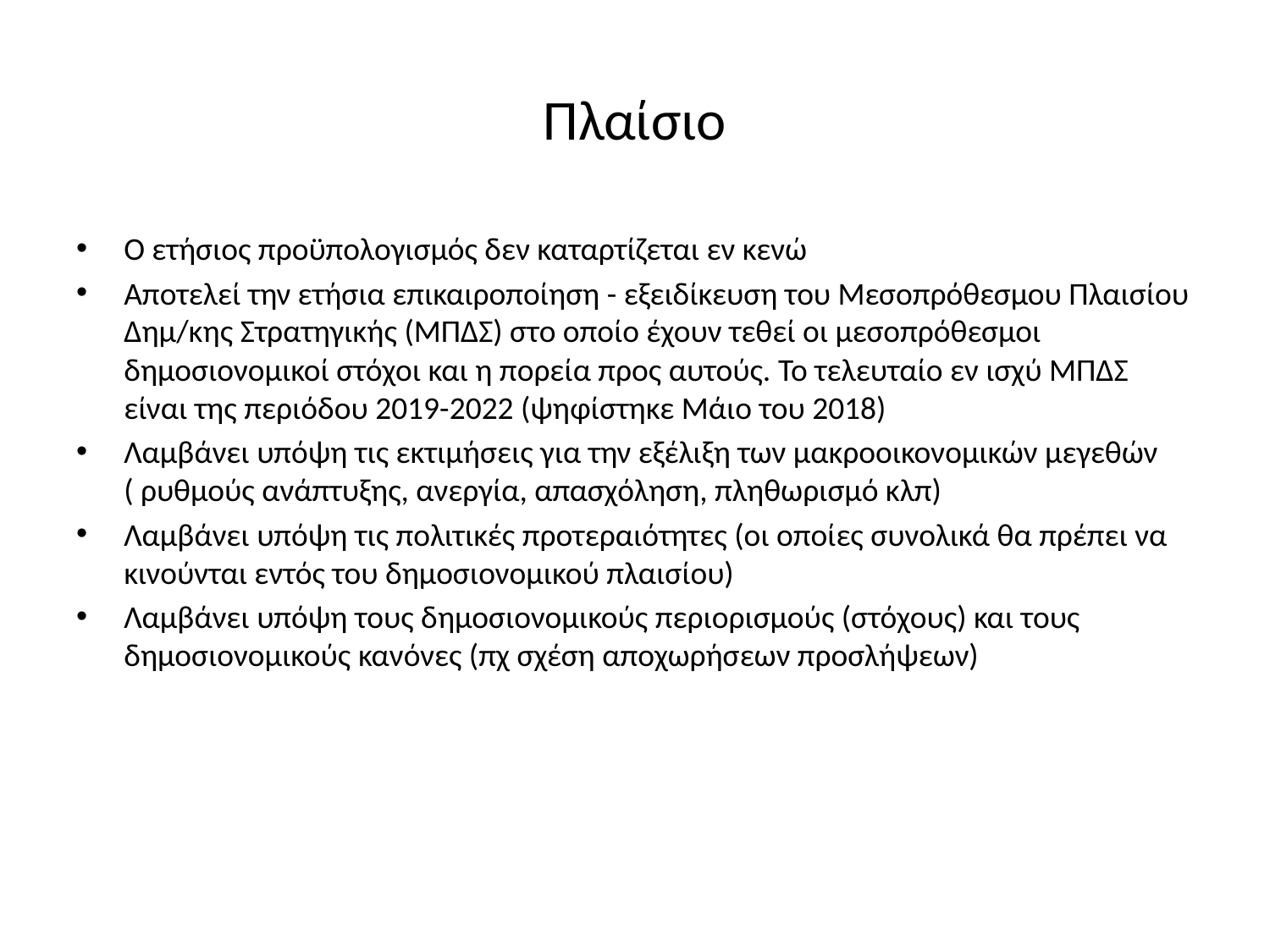

# Πλαίσιο
Ο ετήσιος προϋπολογισμός δεν καταρτίζεται εν κενώ
Αποτελεί την ετήσια επικαιροποίηση - εξειδίκευση του Μεσοπρόθεσμου Πλαισίου Δημ/κης Στρατηγικής (ΜΠΔΣ) στο οποίο έχουν τεθεί οι μεσοπρόθεσμοι δημοσιονομικοί στόχοι και η πορεία προς αυτούς. Το τελευταίο εν ισχύ ΜΠΔΣ είναι της περιόδου 2019-2022 (ψηφίστηκε Μάιο του 2018)
Λαμβάνει υπόψη τις εκτιμήσεις για την εξέλιξη των μακροοικονομικών μεγεθών ( ρυθμούς ανάπτυξης, ανεργία, απασχόληση, πληθωρισμό κλπ)
Λαμβάνει υπόψη τις πολιτικές προτεραιότητες (οι οποίες συνολικά θα πρέπει να κινούνται εντός του δημοσιονομικού πλαισίου)
Λαμβάνει υπόψη τους δημοσιονομικούς περιορισμούς (στόχους) και τους δημοσιονομικούς κανόνες (πχ σχέση αποχωρήσεων προσλήψεων)